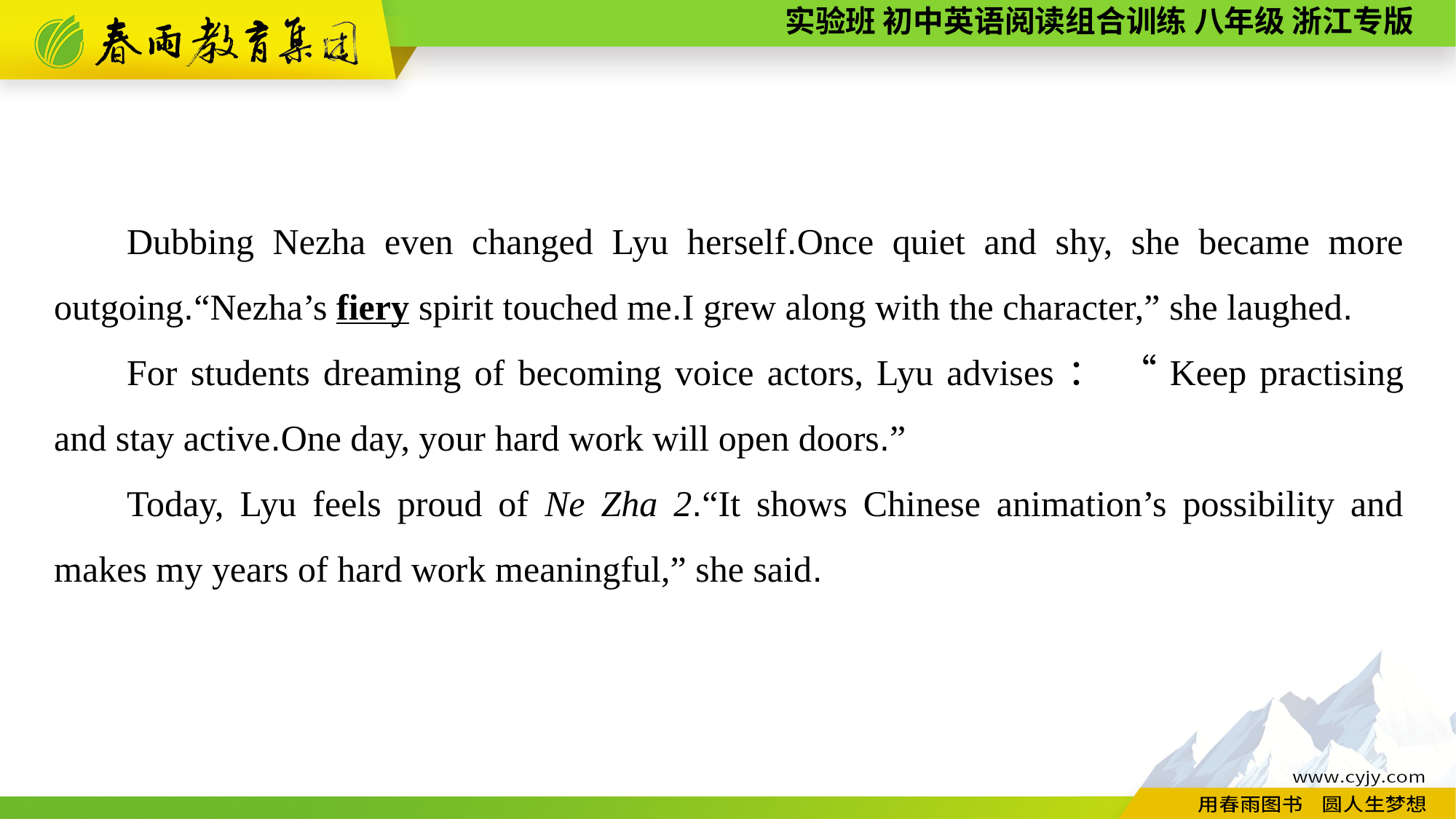

Dubbing Nezha even changed Lyu herself.Once quiet and shy, she became more outgoing.“Nezha’s fiery spirit touched me.I grew along with the character,” she laughed.
For students dreaming of becoming voice actors, Lyu advises： “Keep practising and stay active.One day, your hard work will open doors.”
Today, Lyu feels proud of Ne Zha 2.“It shows Chinese animation’s possibility and makes my years of hard work meaningful,” she said.